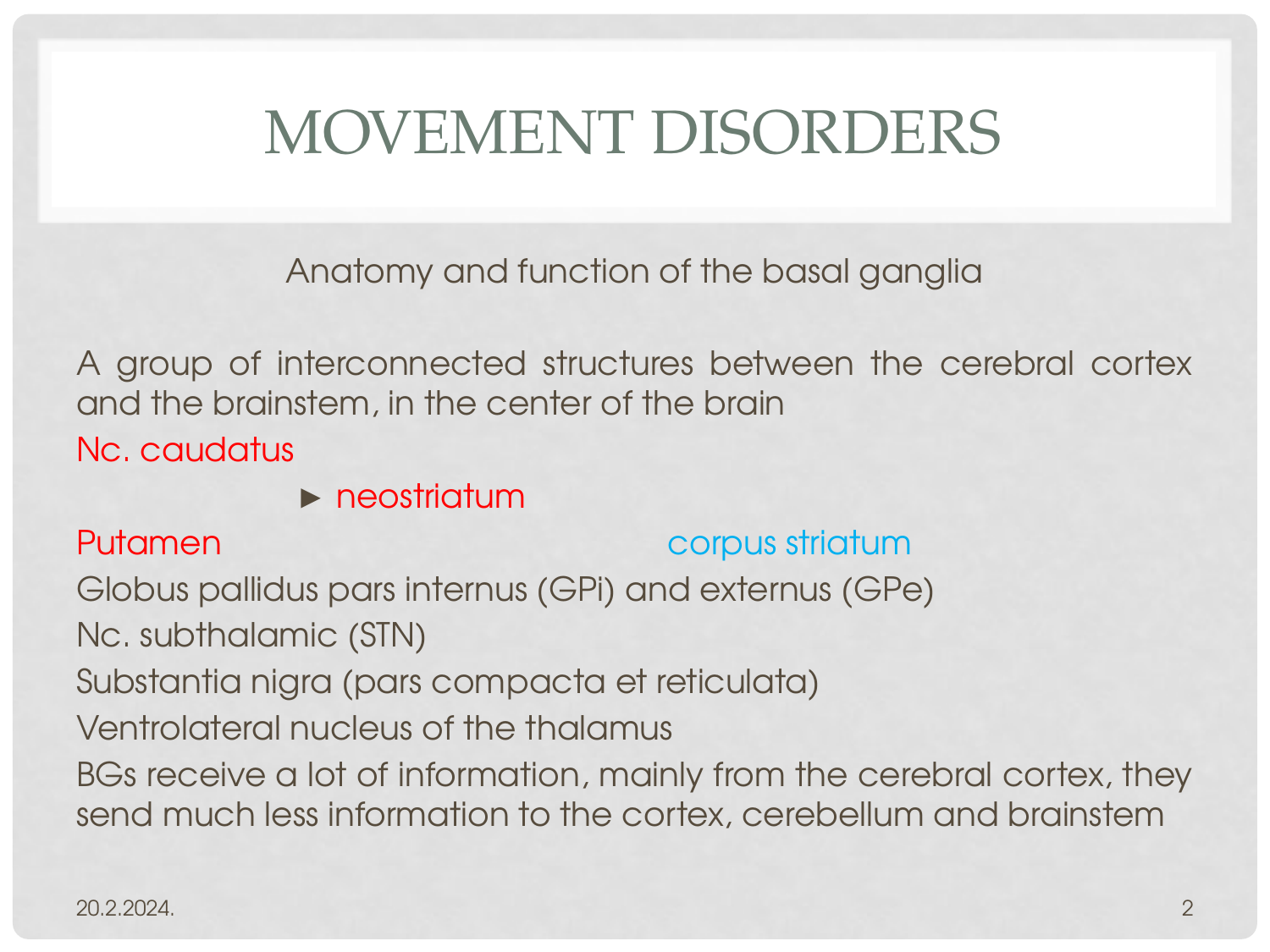

# Movement disorders
Anatomy and function of the basal ganglia

A group of interconnected structures between the cerebral cortex and the brainstem, in the center of the brain
Nc. caudatus
                        ► neostriatum
Putamen                                                 corpus striatum
Globus pallidus pars internus (GPi) and externus (GPe)
Nc. subthalamic (STN)
Substantia nigra (pars compacta et reticulata)
Ventrolateral nucleus of the thalamus
BGs receive a lot of information, mainly from the cerebral cortex, they send much less information to the cortex, cerebellum and brainstem
20.2.2024.
2